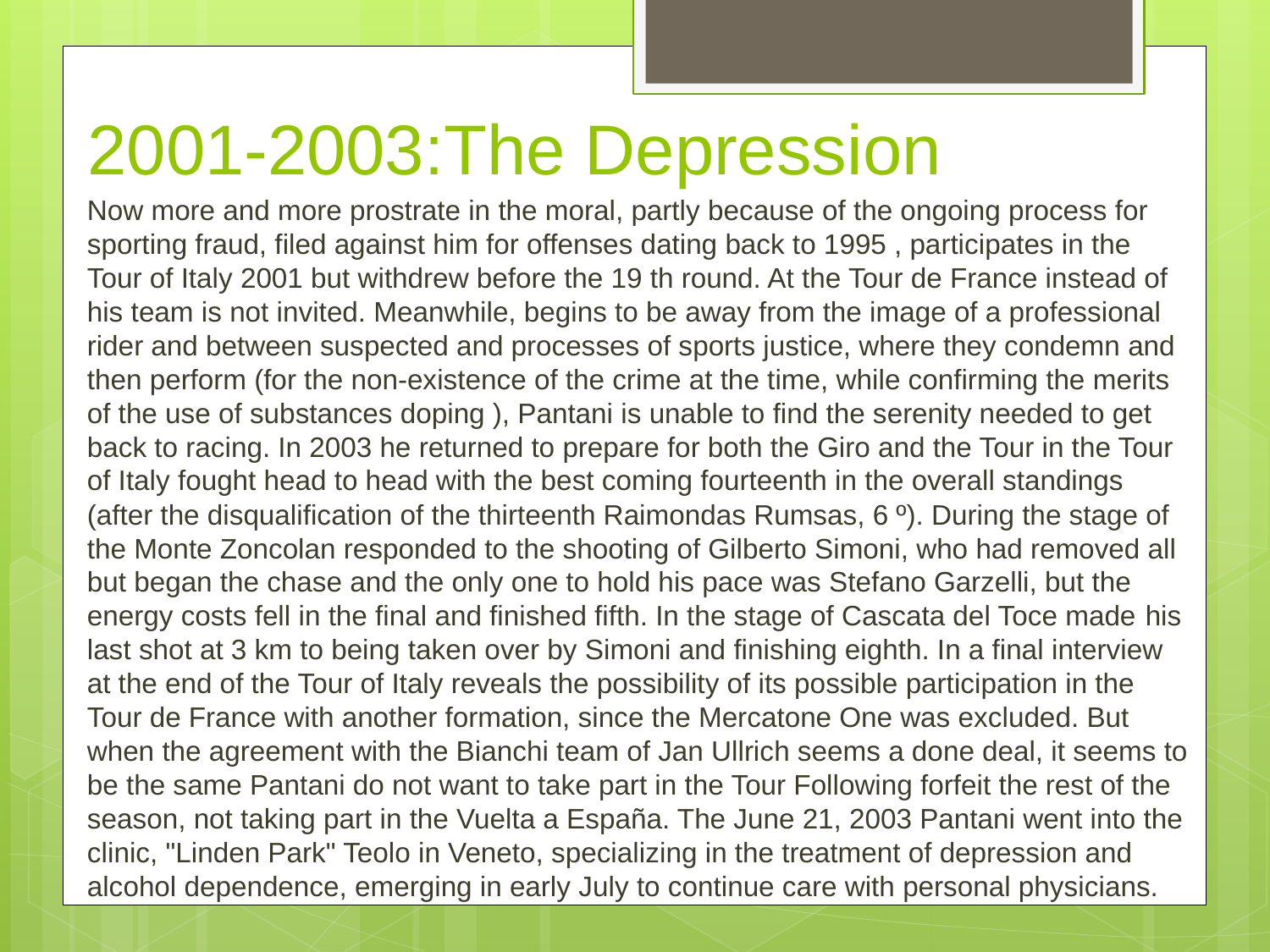

# 2001-2003:The Depression
Now more and more prostrate in the moral, partly because of the ongoing process for sporting fraud, filed against him for offenses dating back to 1995 , participates in the Tour of Italy 2001 but withdrew before the 19 th round. At the Tour de France instead of his team is not invited. Meanwhile, begins to be away from the image of a professional rider and between suspected and processes of sports justice, where they condemn and then perform (for the non-existence of the crime at the time, while confirming the merits of the use of substances doping ), Pantani is unable to find the serenity needed to get back to racing. In 2003 he returned to prepare for both the Giro and the Tour in the Tour of Italy fought head to head with the best coming fourteenth in the overall standings (after the disqualification of the thirteenth Raimondas Rumsas, 6 º). During the stage of the Monte Zoncolan responded to the shooting of Gilberto Simoni, who had removed all but began the chase and the only one to hold his pace was Stefano Garzelli, but the energy costs fell in the final and finished fifth. In the stage of Cascata del Toce made ​​his last shot at 3 km to being taken over by Simoni and finishing eighth. In a final interview at the end of the Tour of Italy reveals the possibility of its possible participation in the Tour de France with another formation, since the Mercatone One was excluded. But when the agreement with the Bianchi team of Jan Ullrich seems a done deal, it seems to be the same Pantani do not want to take part in the Tour Following forfeit the rest of the season, not taking part in the Vuelta a España. The June 21, 2003 Pantani went into the clinic, "Linden Park" Teolo in Veneto, specializing in the treatment of depression and alcohol dependence, emerging in early July to continue care with personal physicians.